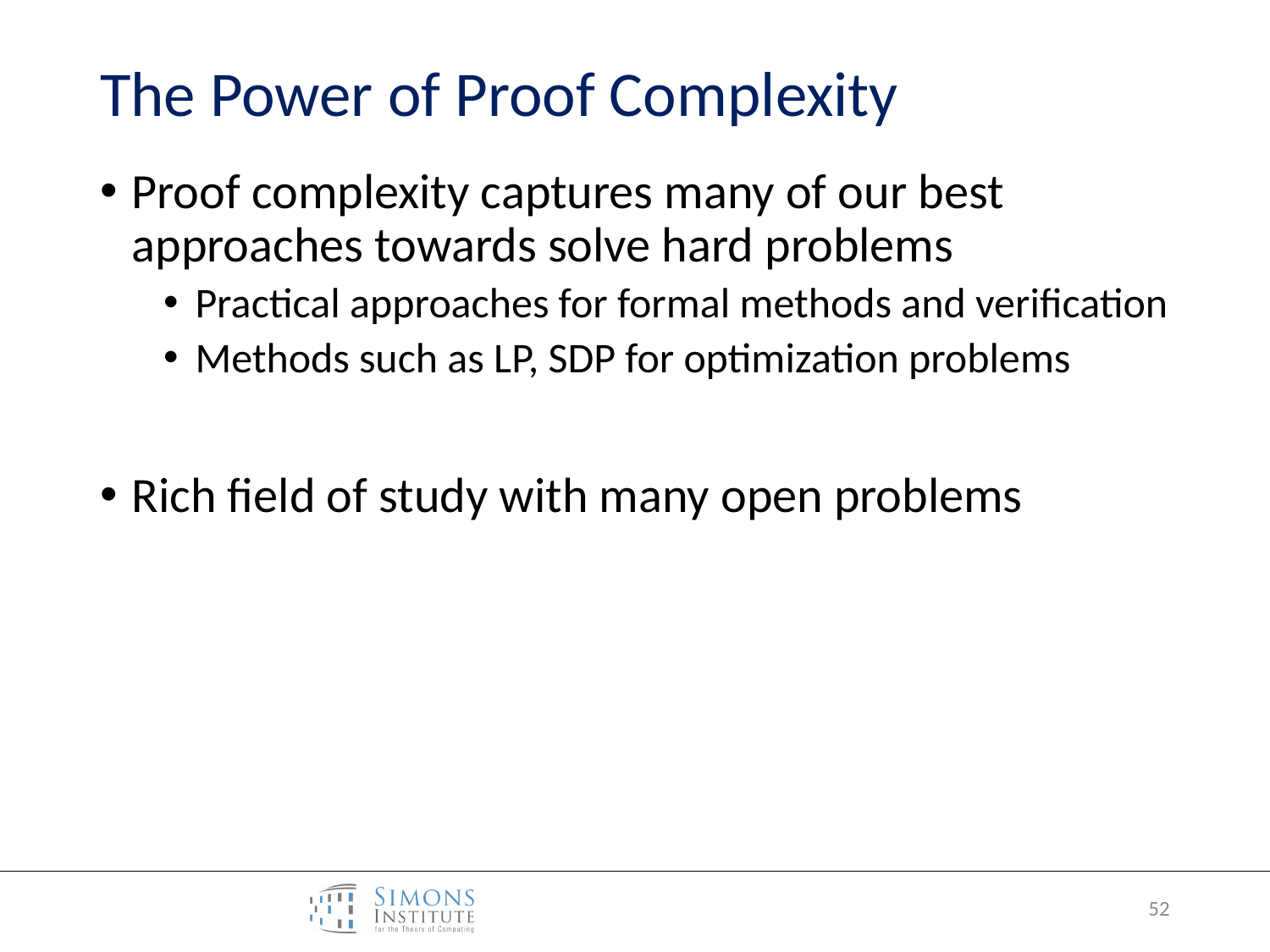

# The Power of Proof Complexity
Proof complexity captures many of our best approaches towards solve hard problems
Practical approaches for formal methods and verification
Methods such as LP, SDP for optimization problems

Rich field of study with many open problems
52